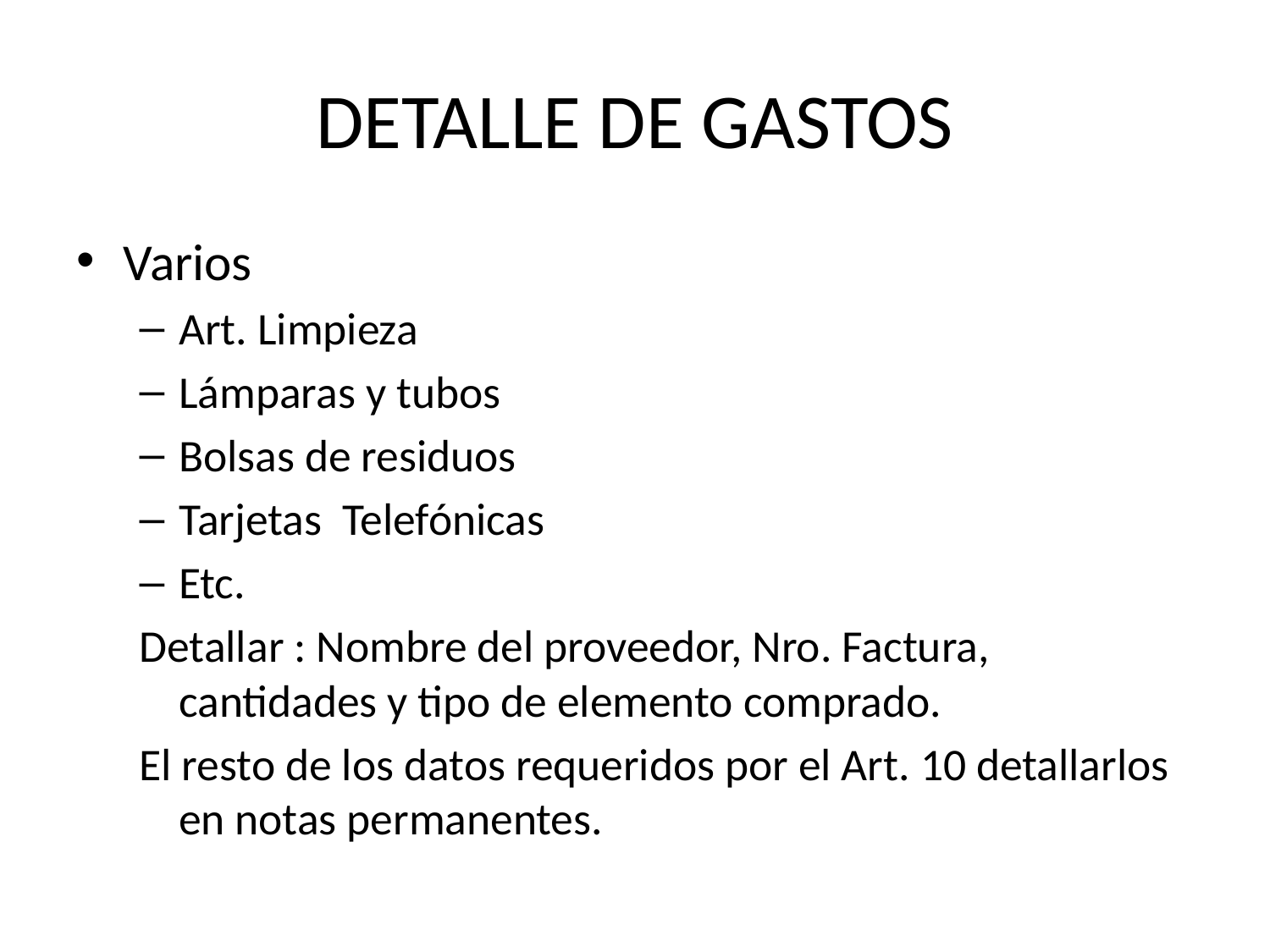

# DETALLE DE GASTOS
Varios
Art. Limpieza
Lámparas y tubos
Bolsas de residuos
Tarjetas  Telefónicas
Etc.
Detallar : Nombre del proveedor, Nro. Factura, cantidades y tipo de elemento comprado.
El resto de los datos requeridos por el Art. 10 detallarlos en notas permanentes.